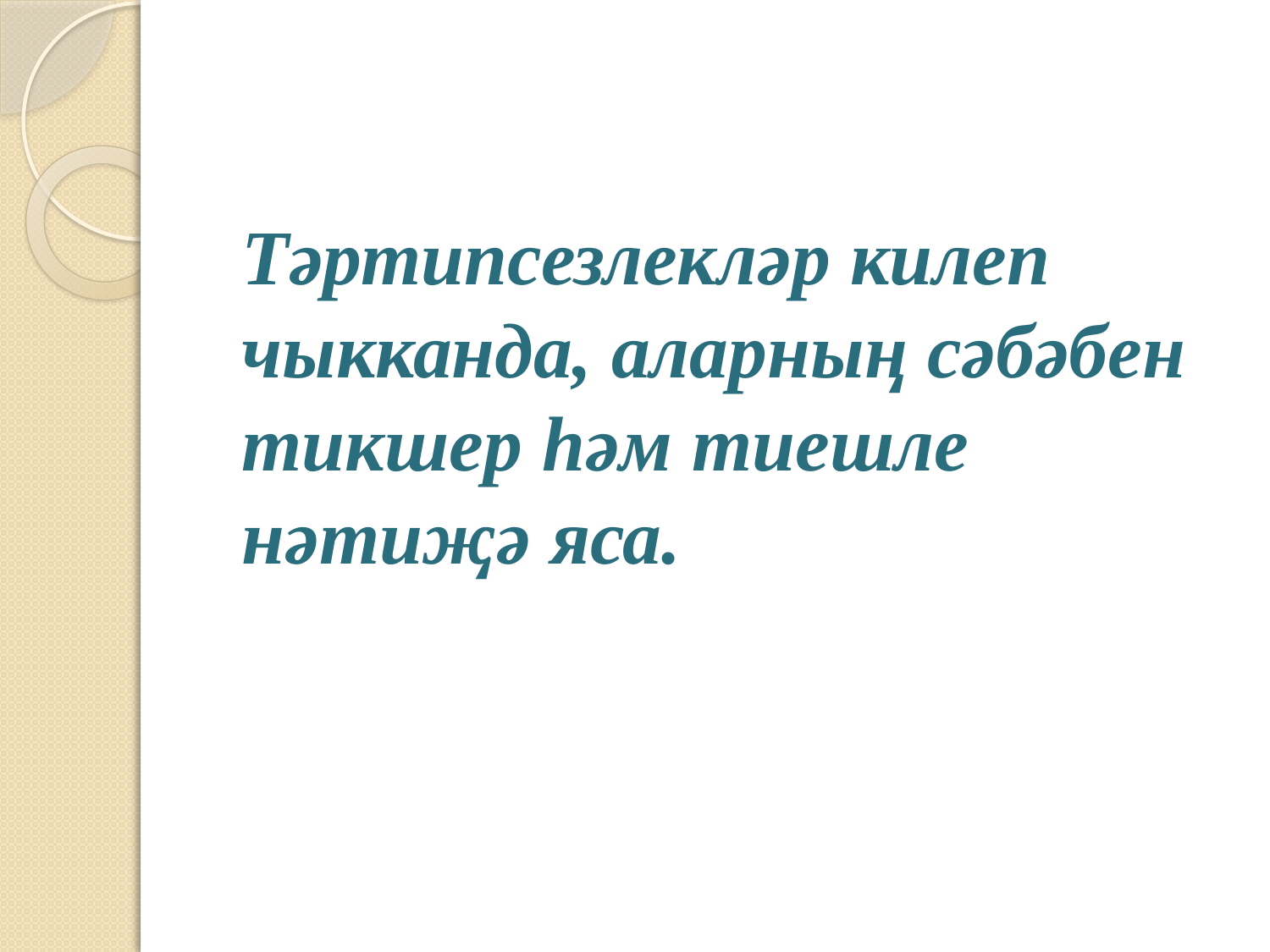

#
  Тәртипсезлекләр килеп чыкканда, аларның сәбәбен тикшер һәм тиешле нәтиҗә яса.